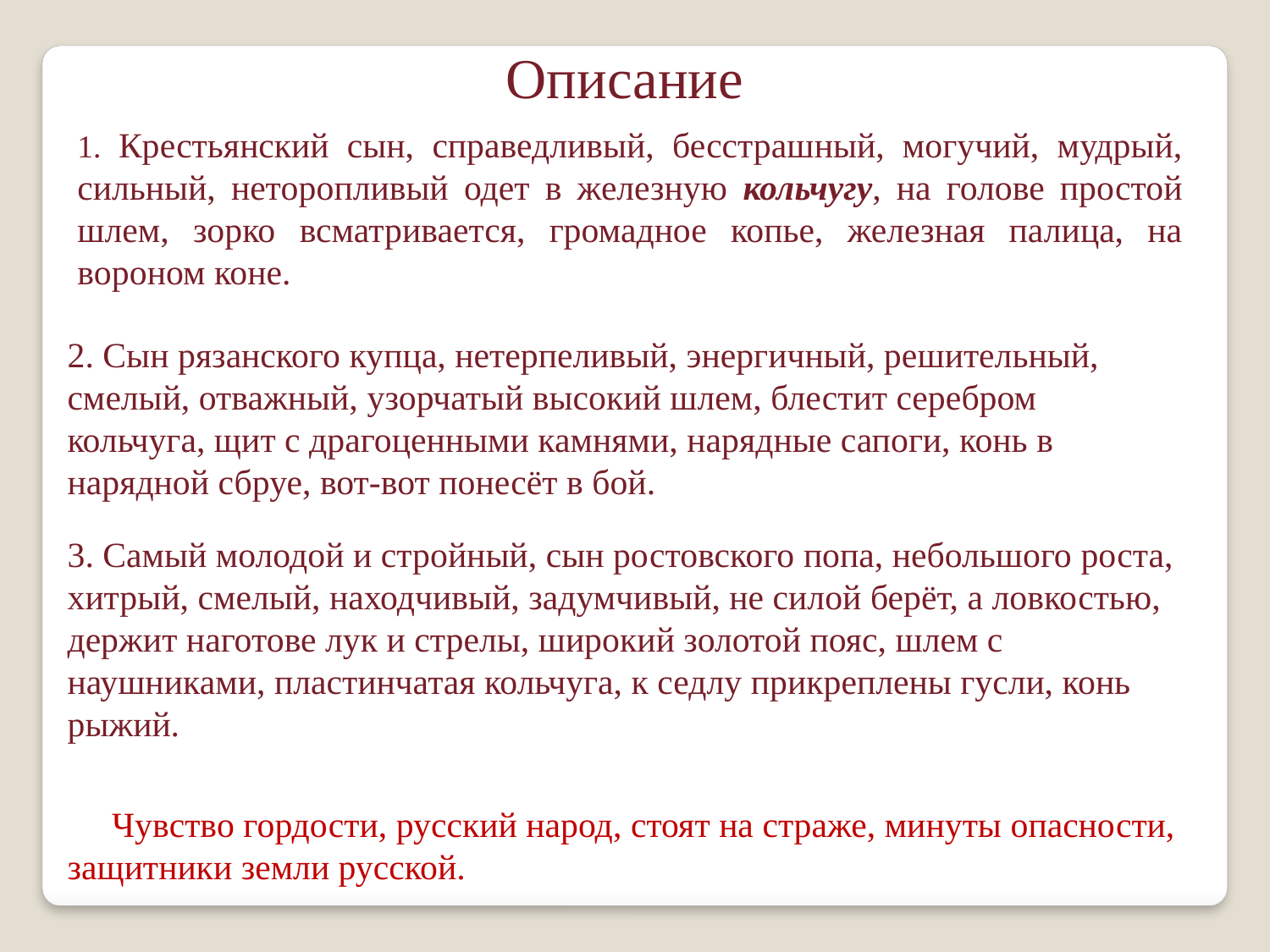

Описание
1. Крестьянский сын, справедливый, бесстрашный, могучий, мудрый, сильный, неторопливый одет в железную кольчугу, на голове простой шлем, зорко всматривается, громадное копье, железная палица, на вороном коне.
2. Сын рязанского купца, нетерпеливый, энергичный, решительный, смелый, отважный, узорчатый высокий шлем, блестит серебром кольчуга, щит с драгоценными камнями, нарядные сапоги, конь в нарядной сбруе, вот-вот понесёт в бой.
3. Самый молодой и стройный, сын ростовского попа, небольшого роста, хитрый, смелый, находчивый, задумчивый, не силой берёт, а ловкостью, держит наготове лук и стрелы, широкий золотой пояс, шлем с наушниками, пластинчатая кольчуга, к седлу прикреплены гусли, конь рыжий.
     Чувство гордости, русский народ, стоят на страже, минуты опасности, защитники земли русской.